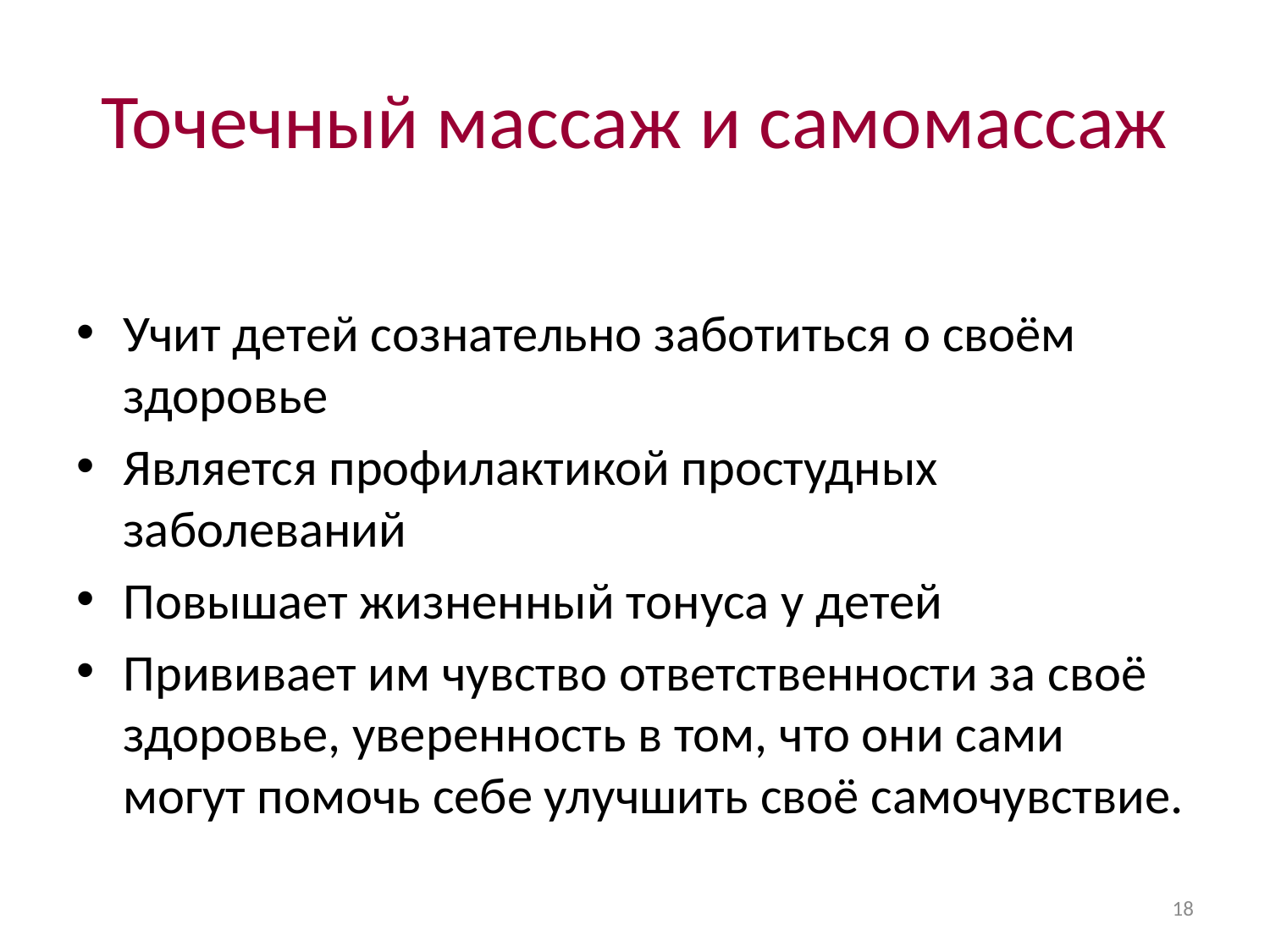

# Точечный массаж и самомассаж

Учит детей сознательно заботиться о своём здоровье
Является профилактикой простудных заболеваний
Повышает жизненный тонуса у детей
Прививает им чувство ответственности за своё здоровье, уверенность в том, что они сами могут помочь себе улучшить своё самочувствие.

18